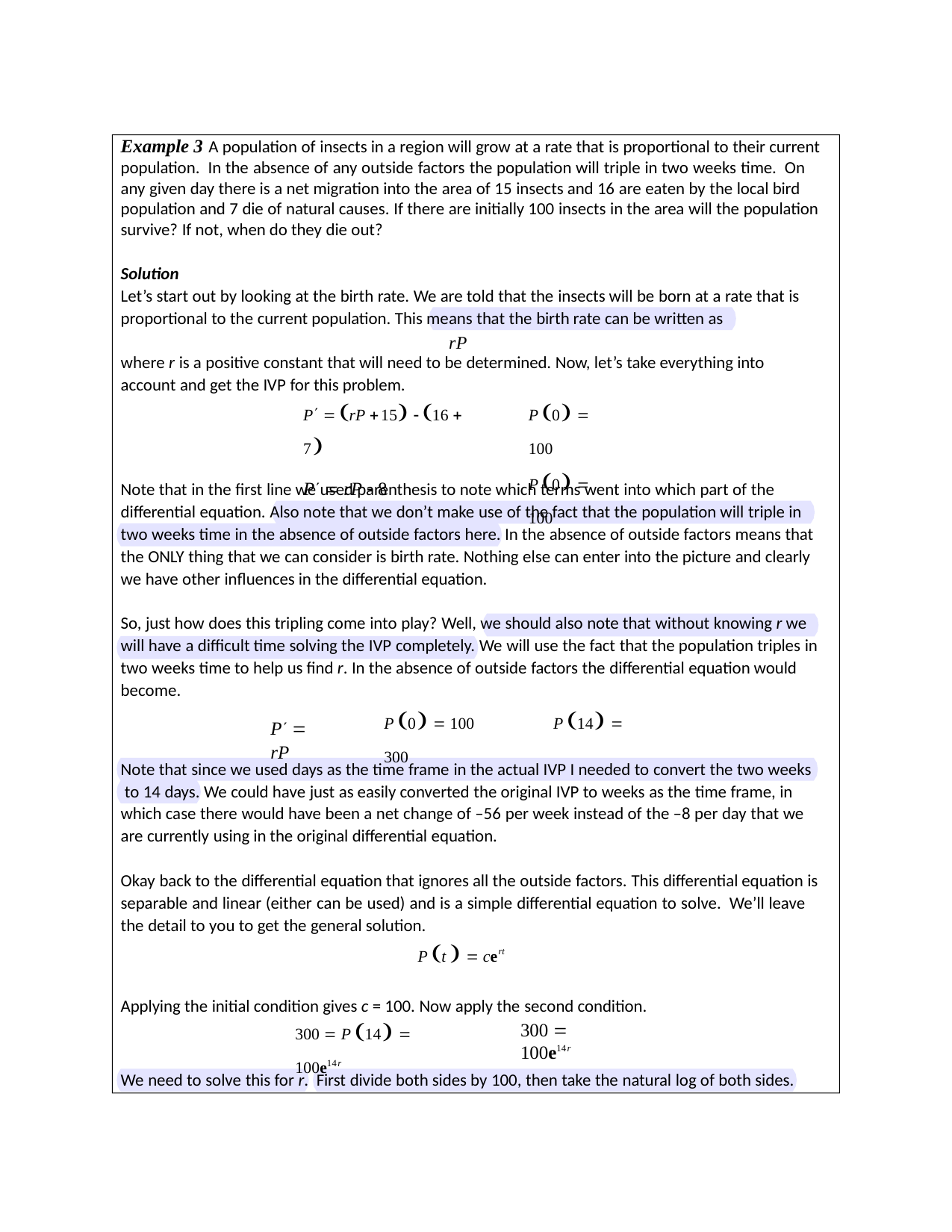

Example 3 A population of insects in a region will grow at a rate that is proportional to their current  population. In the absence of any outside factors the population will triple in two weeks time. On  any given day there is a net migration into the area of 15 insects and 16 are eaten by the local bird  population and 7 die of natural causes. If there are initially 100 insects in the area will the population  survive? If not, when do they die out?

Solution
Let’s start out by looking at the birth rate. We are told that the insects will be born at a rate that is  proportional to the current population. This means that the birth rate can be written as
rP
where r is a positive constant that will need to be determined. Now, let’s take everything into
account and get the IVP for this problem.

P′ = (rP +15) − (16 + 7)
P′ = rP − 8
P (0) = 100
P (0) = 100
Note that in the first line we used parenthesis to note which terms went into which part of the  differential equation. Also note that we don’t make use of the fact that the population will triple in  two weeks time in the absence of outside factors here. In the absence of outside factors means that  the ONLY thing that we can consider is birth rate. Nothing else can enter into the picture and clearly  we have other influences in the differential equation.

So, just how does this tripling come into play? Well, we should also note that without knowing r we  will have a difficult time solving the IVP completely. We will use the fact that the population triples in  two weeks time to help us find r. In the absence of outside factors the differential equation would  become.

P (0) = 100	P (14) = 300
P′ = rP
Note that since we used days as the time frame in the actual IVP I needed to convert the two weeks  to 14 days. We could have just as easily converted the original IVP to weeks as the time frame, in  which case there would have been a net change of –56 per week instead of the –8 per day that we  are currently using in the original differential equation.

Okay back to the differential equation that ignores all the outside factors. This differential equation is  separable and linear (either can be used) and is a simple differential equation to solve. We’ll leave  the detail to you to get the general solution.
P (t ) = cert
Applying the initial condition gives c = 100. Now apply the second condition.

300 = P (14) = 100e14r
300 = 100e14r
We need to solve this for r. First divide both sides by 100, then take the natural log of both sides.